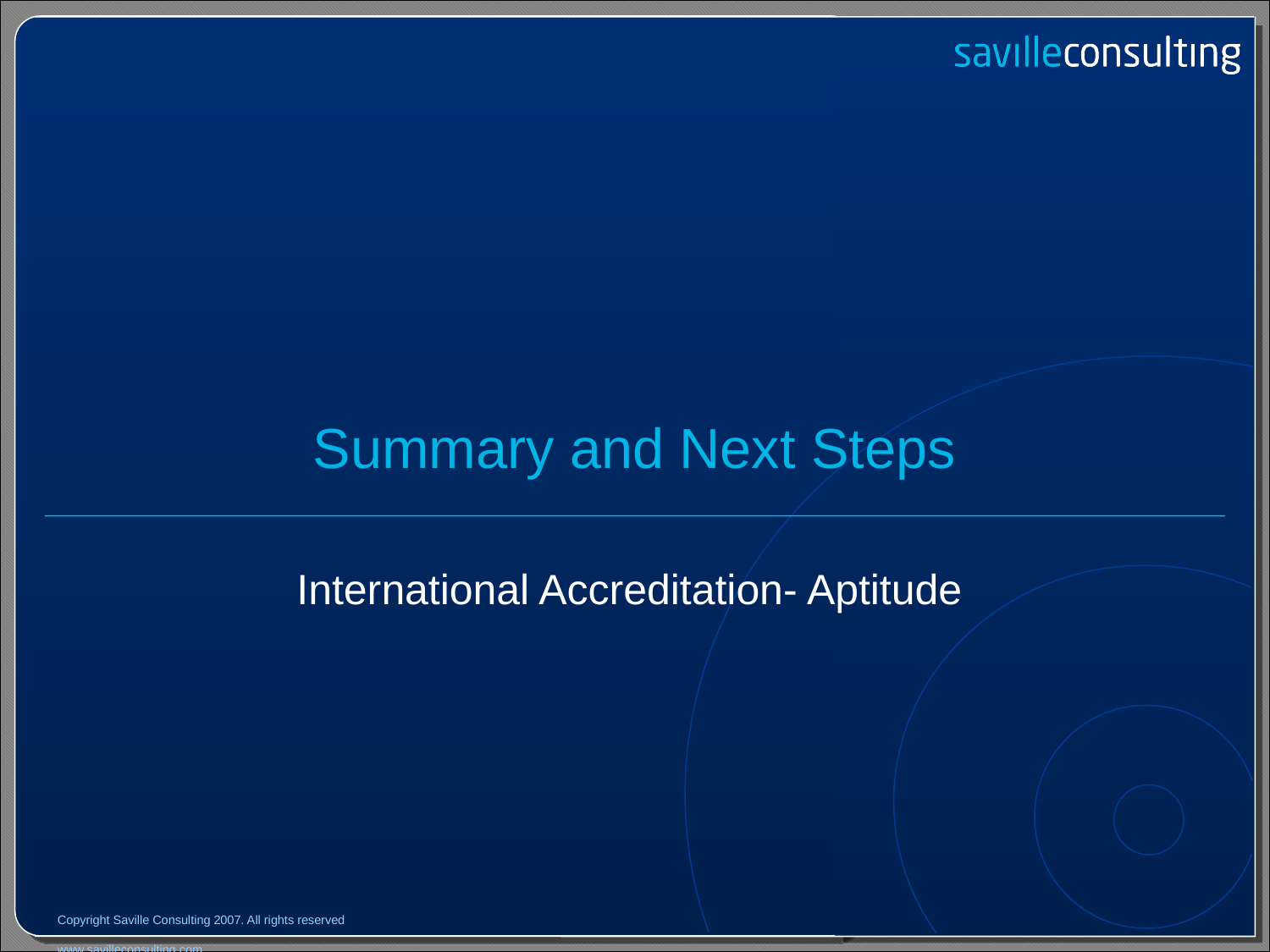

# Summary and Next Steps
International Accreditation- Aptitude